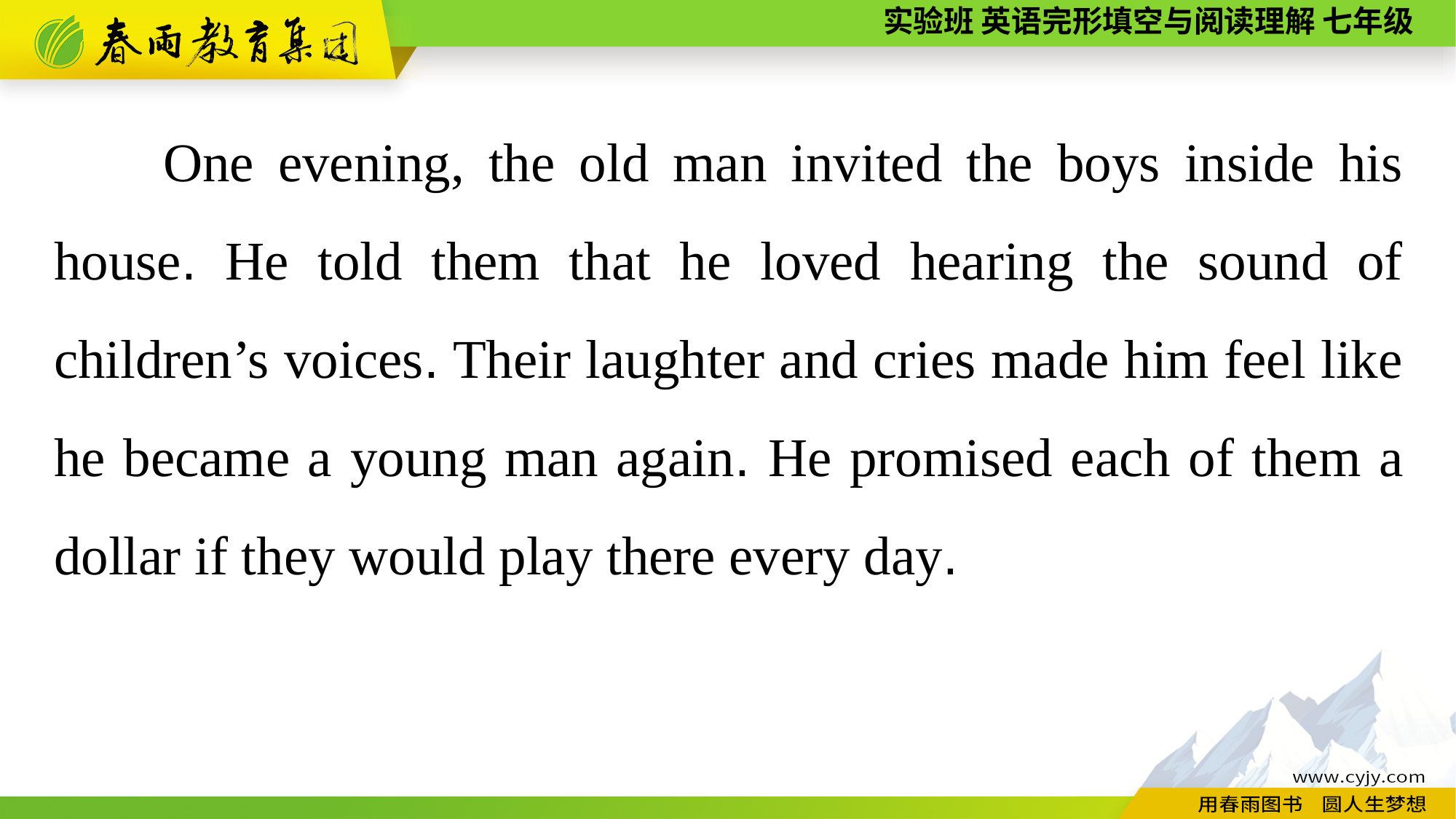

One evening, the old man invited the boys inside his house. He told them that he loved hearing the sound of children’s voices. Their laughter and cries made him feel like he became a young man again. He promised each of them a dollar if they would play there every day.